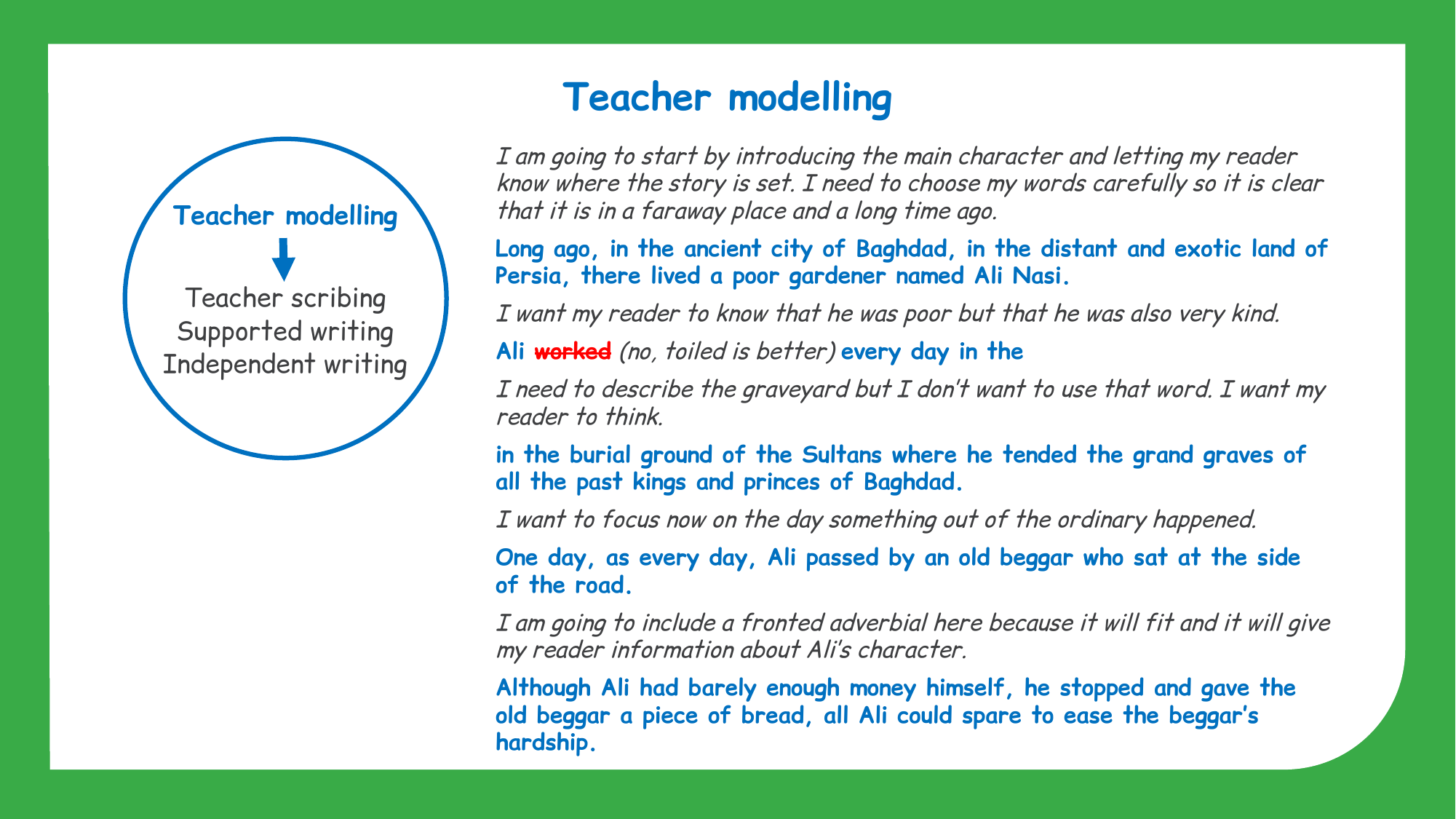

Teacher modelling
I am going to start by introducing the main character and letting my reader know where the story is set. I need to choose my words carefully so it is clear that it is in a faraway place and a long time ago.
Long ago, in the ancient city of Baghdad, in the distant and exotic land of Persia, there lived a poor gardener named Ali Nasi.
I want my reader to know that he was poor but that he was also very kind.
Ali worked (no, toiled is better) every day in the
I need to describe the graveyard but I don’t want to use that word. I want my reader to think.
in the burial ground of the Sultans where he tended the grand graves of all the past kings and princes of Baghdad.
I want to focus now on the day something out of the ordinary happened.
One day, as every day, Ali passed by an old beggar who sat at the side of the road.
I am going to include a fronted adverbial here because it will fit and it will give my reader information about Ali’s character.
Although Ali had barely enough money himself, he stopped and gave the old beggar a piece of bread, all Ali could spare to ease the beggar’s hardship.

Teacher modelling
Teacher scribing
Supported writing
Independent writing